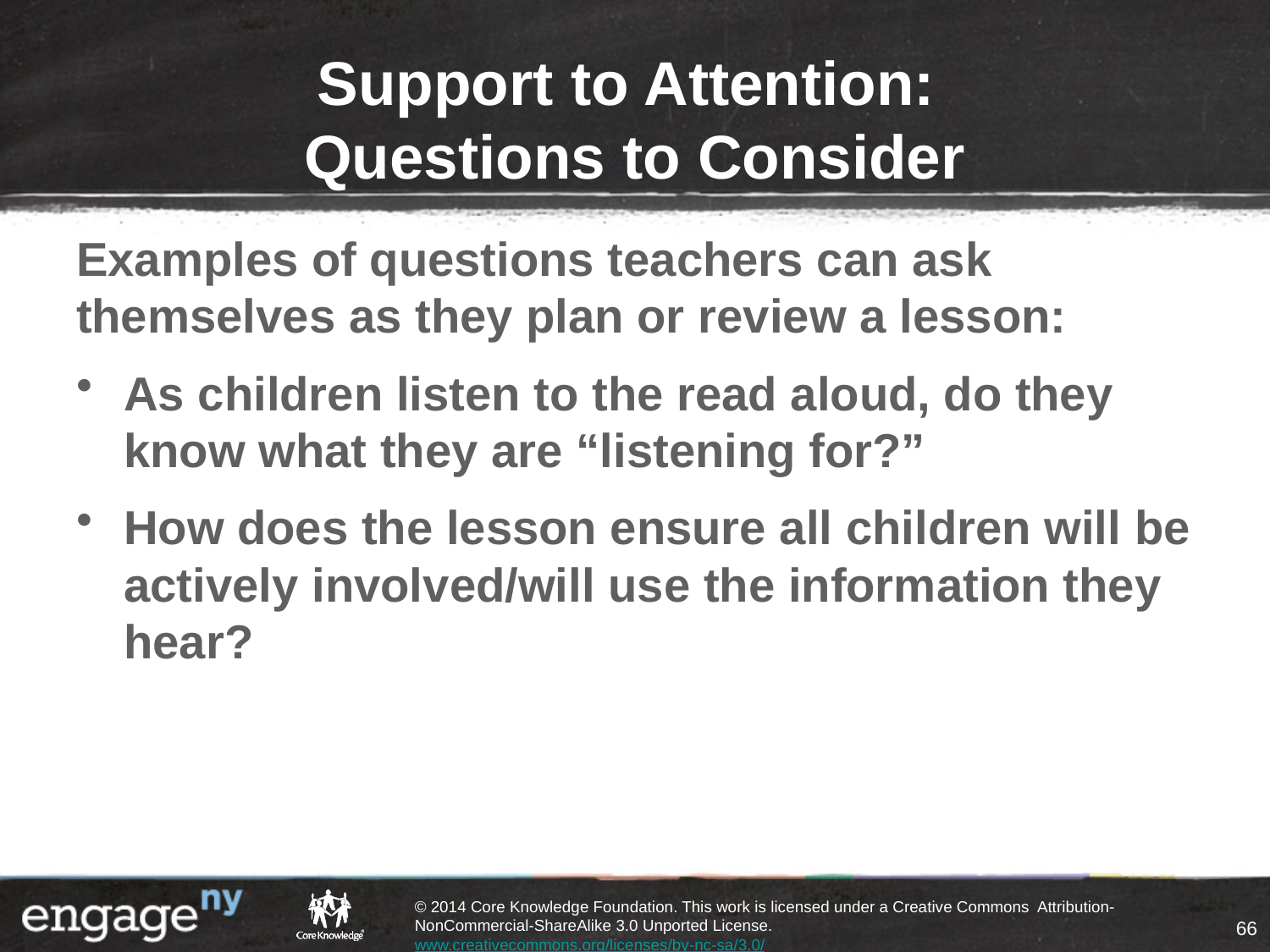

# Support to Attention: Questions to Consider
Examples of questions teachers can ask themselves as they plan or review a lesson:
As children listen to the read aloud, do they know what they are “listening for?”
How does the lesson ensure all children will be actively involved/will use the information they hear?
66